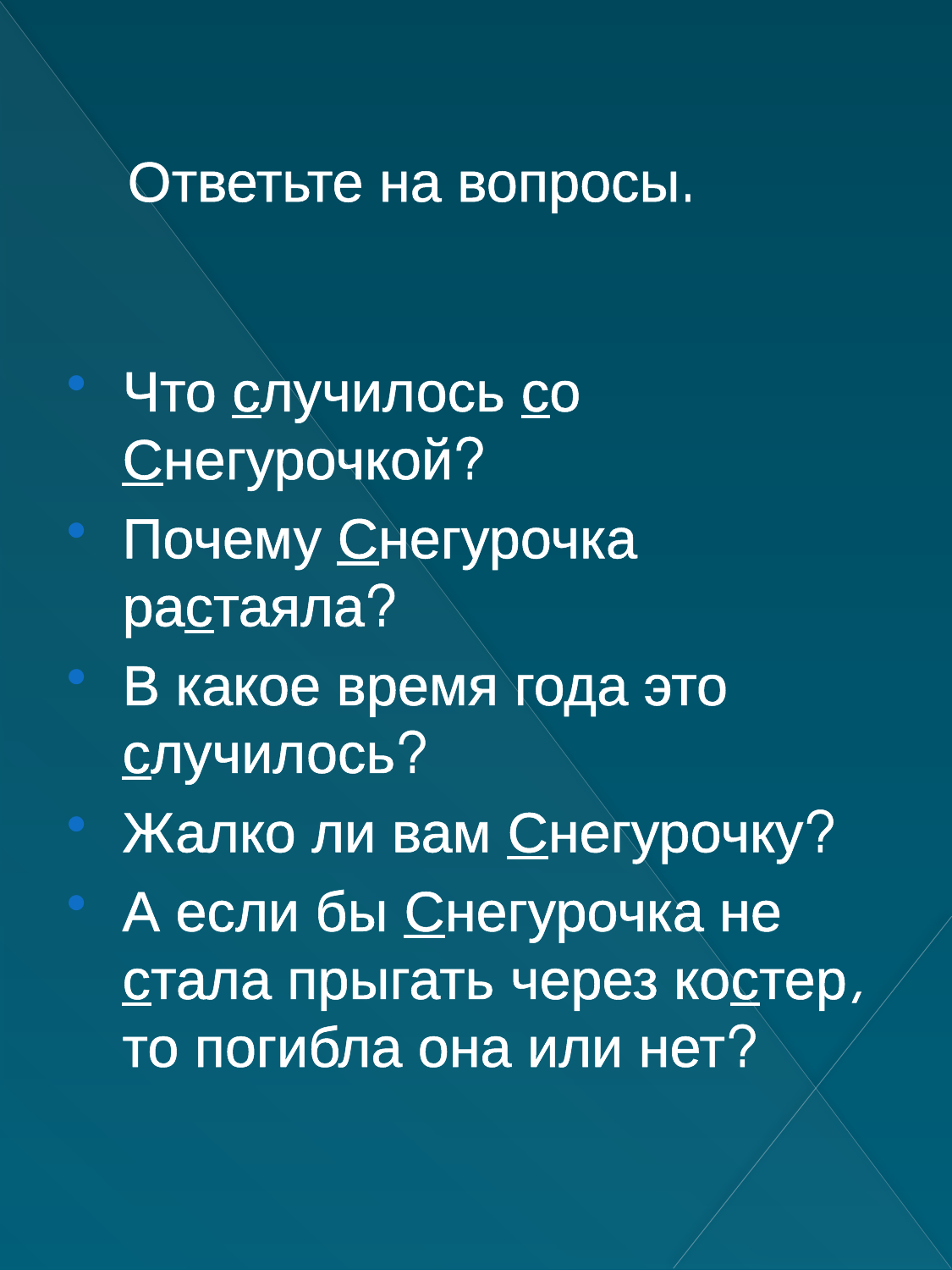

# Ответьте на вопросы.
Что случилось со Снегурочкой?
Почему Снегурочка растаяла?
В какое время года это случилось?
Жалко ли вам Снегурочку?
А если бы Снегурочка не стала прыгать через костер, то погибла она или нет?